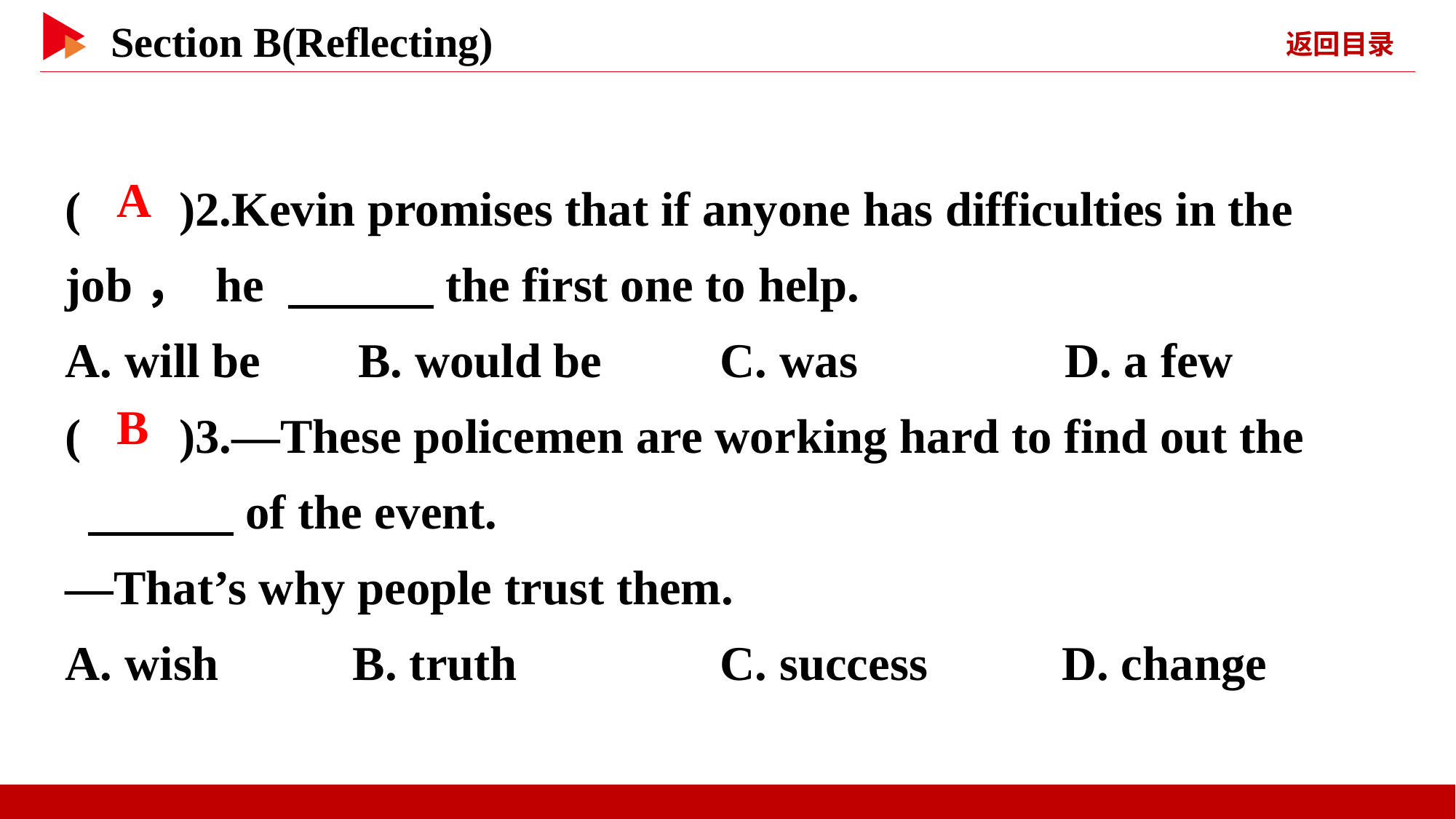

(        )2.Kevin promises that if anyone has difficulties in the job， he 　　　the first one to help.
A. will be        B. would be		C. was                 D. a few
(        )3.—These policemen are working hard to find out the
 　　　of the event.
—That’s why people trust them.
A. wish           B. truth		C. success           D. change
   A
   B